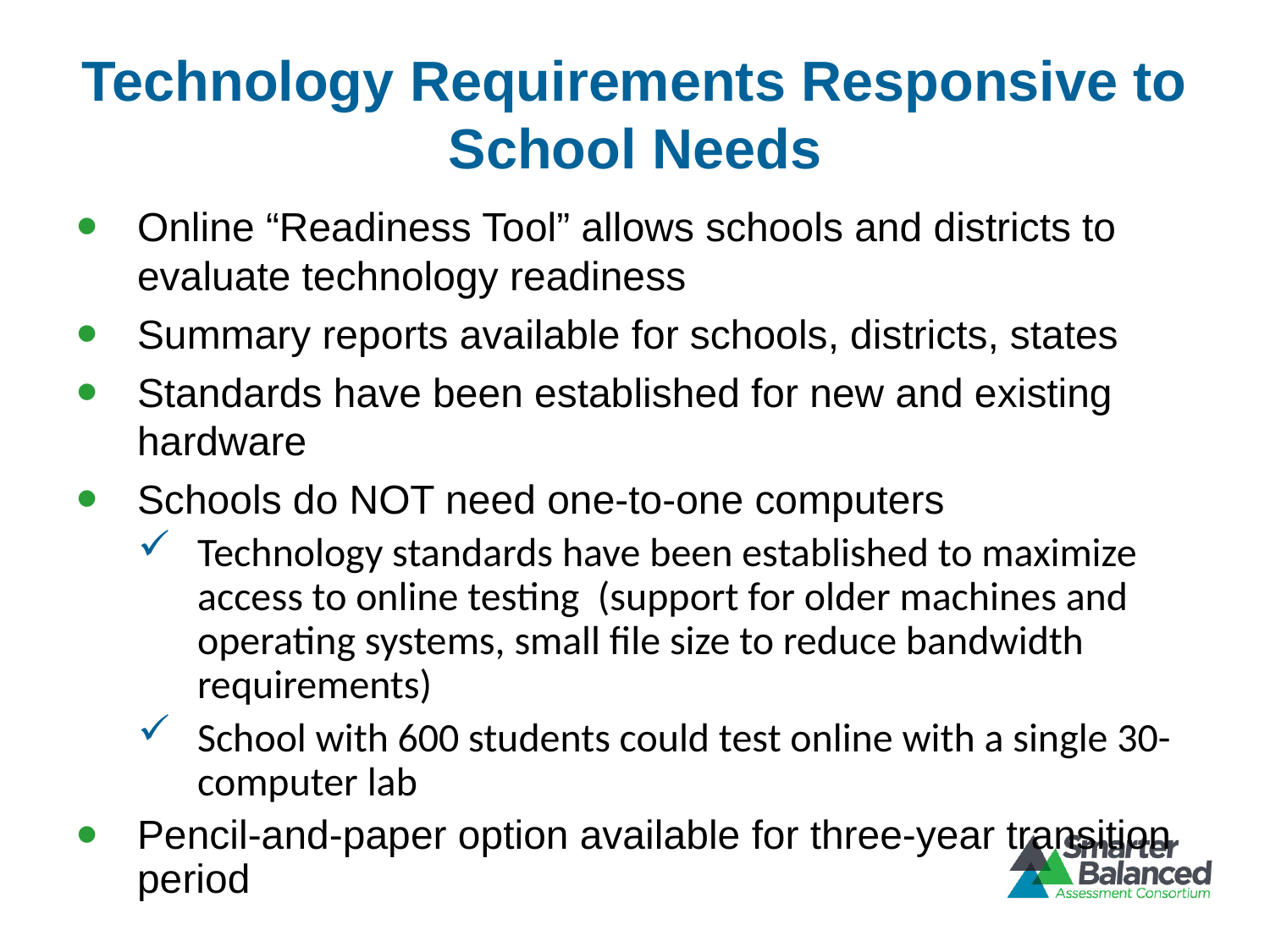

# Technology Requirements Responsive to School Needs
Online “Readiness Tool” allows schools and districts to evaluate technology readiness
Summary reports available for schools, districts, states
Standards have been established for new and existing hardware
Schools do NOT need one-to-one computers
Technology standards have been established to maximize access to online testing  (support for older machines and operating systems, small file size to reduce bandwidth requirements)
School with 600 students could test online with a single 30-computer lab
Pencil-and-paper option available for three-year transition period